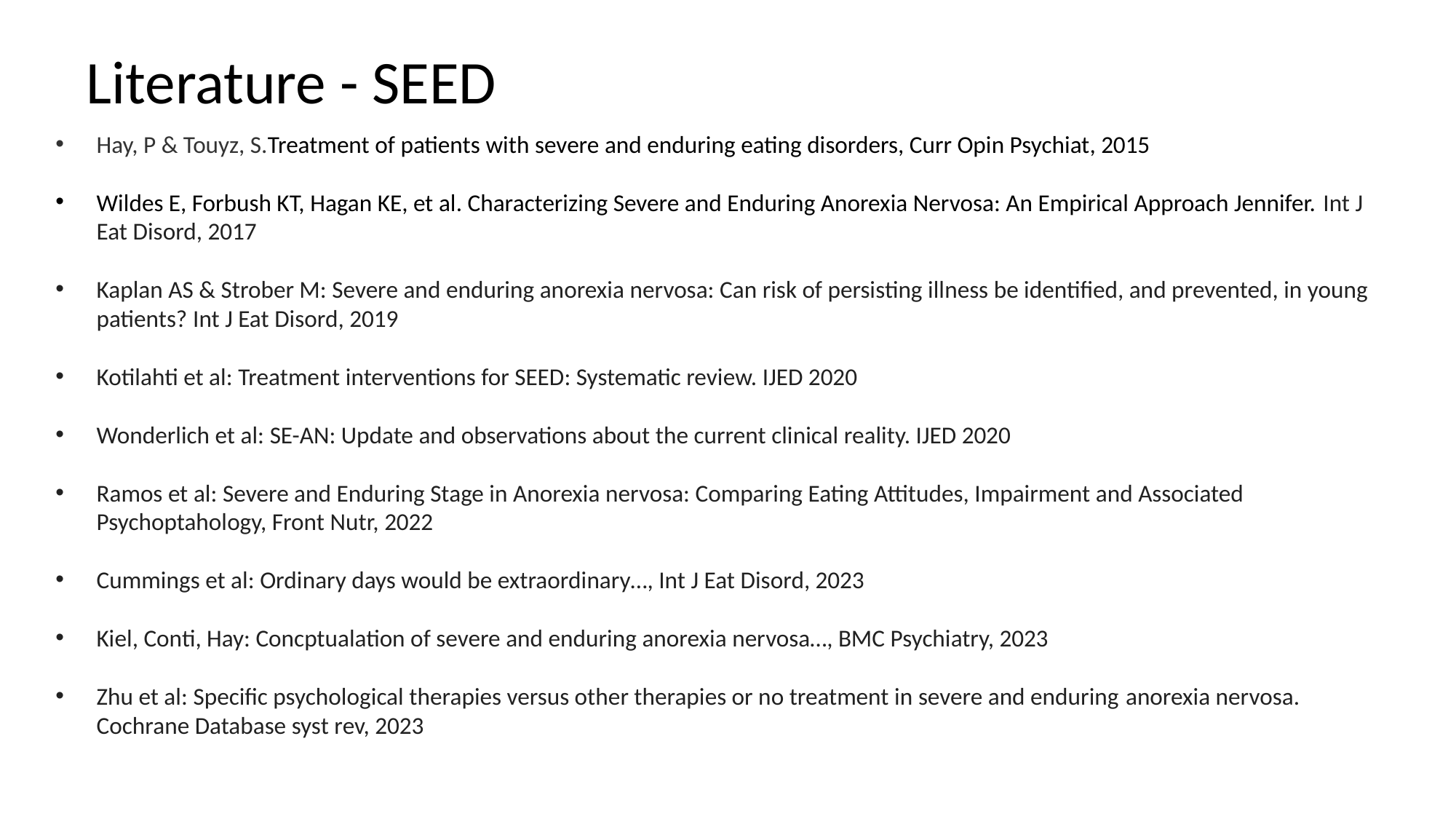

# Literature - SEED
Hay, P & Touyz, S.Treatment of patients with severe and enduring eating disorders, Curr Opin Psychiat, 2015

Wildes E, Forbush KT, Hagan KE, et al. Characterizing Severe and Enduring Anorexia Nervosa: An Empirical Approach Jennifer. Int J Eat Disord, 2017

Kaplan AS & Strober M: Severe and enduring anorexia nervosa: Can risk of persisting illness be identified, and prevented, in young patients? Int J Eat Disord, 2019

Kotilahti et al: Treatment interventions for SEED: Systematic review. IJED 2020

Wonderlich et al: SE-AN: Update and observations about the current clinical reality. IJED 2020

Ramos et al: Severe and Enduring Stage in Anorexia nervosa: Comparing Eating Attitudes, Impairment and Associated Psychoptahology, Front Nutr, 2022

Cummings et al: Ordinary days would be extraordinary…, Int J Eat Disord, 2023

Kiel, Conti, Hay: Concptualation of severe and enduring anorexia nervosa…, BMC Psychiatry, 2023

Zhu et al: Specific psychological therapies versus other therapies or no treatment in severe and enduring anorexia nervosa. Cochrane Database syst rev, 2023